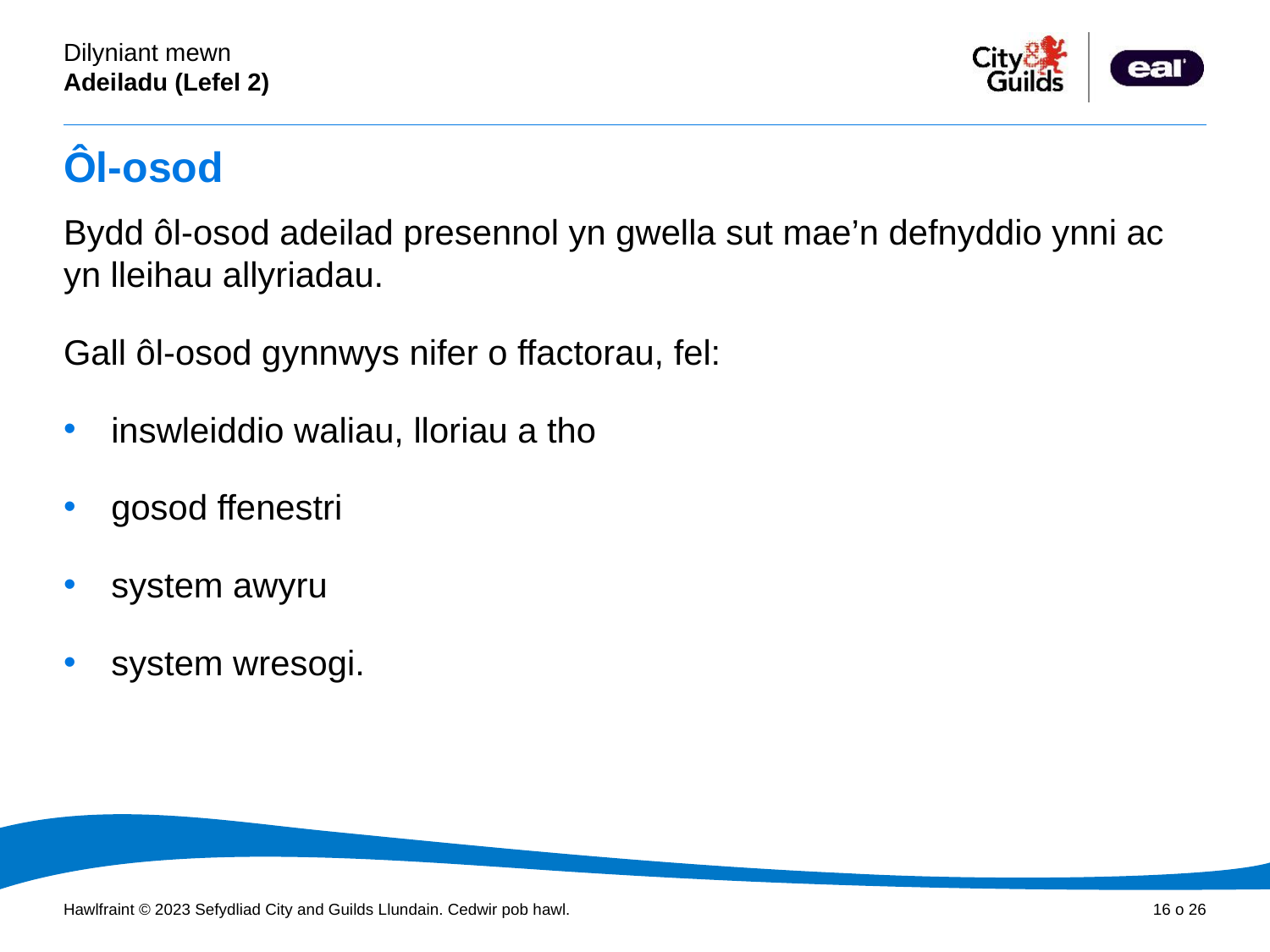

# Ôl-osod
Bydd ôl-osod adeilad presennol yn gwella sut mae’n defnyddio ynni ac yn lleihau allyriadau.
Gall ôl-osod gynnwys nifer o ffactorau, fel:
inswleiddio waliau, lloriau a tho
gosod ffenestri
system awyru
system wresogi.